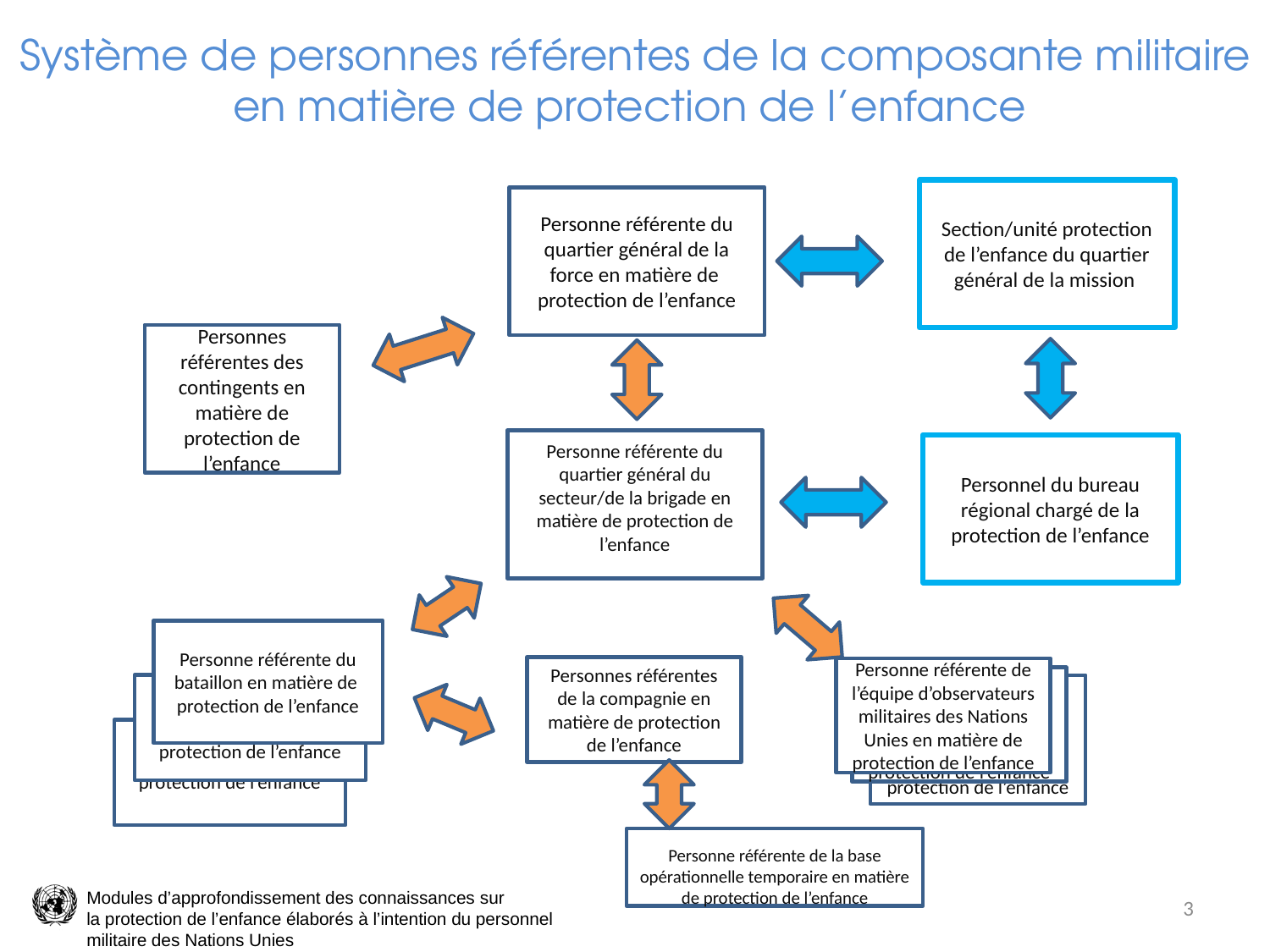

# Système de personnes référentes de la composante militaire en matière de protection de l’enfance
Section/unité protection de l’enfance du quartier général de la mission
Personne référente du quartier général de la force en matière de
protection de l’enfance

Personnes référentes des contingents en matière de protection de l’enfance

Personne référente du quartier général du secteur/de la brigade en matière de protection de l’enfance

Personnel du bureau régional chargé de la protection de l’enfance

Personne référente de l’équipe d’observateurs militaires des Nations Unies en matière de protection de l’enfance
Personne référente du bataillon en matière de
protection de l’enfance
Personnes référentes de la compagnie en matière de protection de l’enfance
Personne référente de l’équipe d’observateurs militaires des Nations Unies en matière de protection de l’enfance
Personne référente de l’équipe d’observateurs militaires des Nations Unies en matière de protection de l’enfance

Personne référente du bataillon en matière de
protection de l’enfance
Personne référente du bataillon en matière de
protection de l’enfance

Personne référente de la base opérationnelle temporaire en matière de protection de l’enfance

3